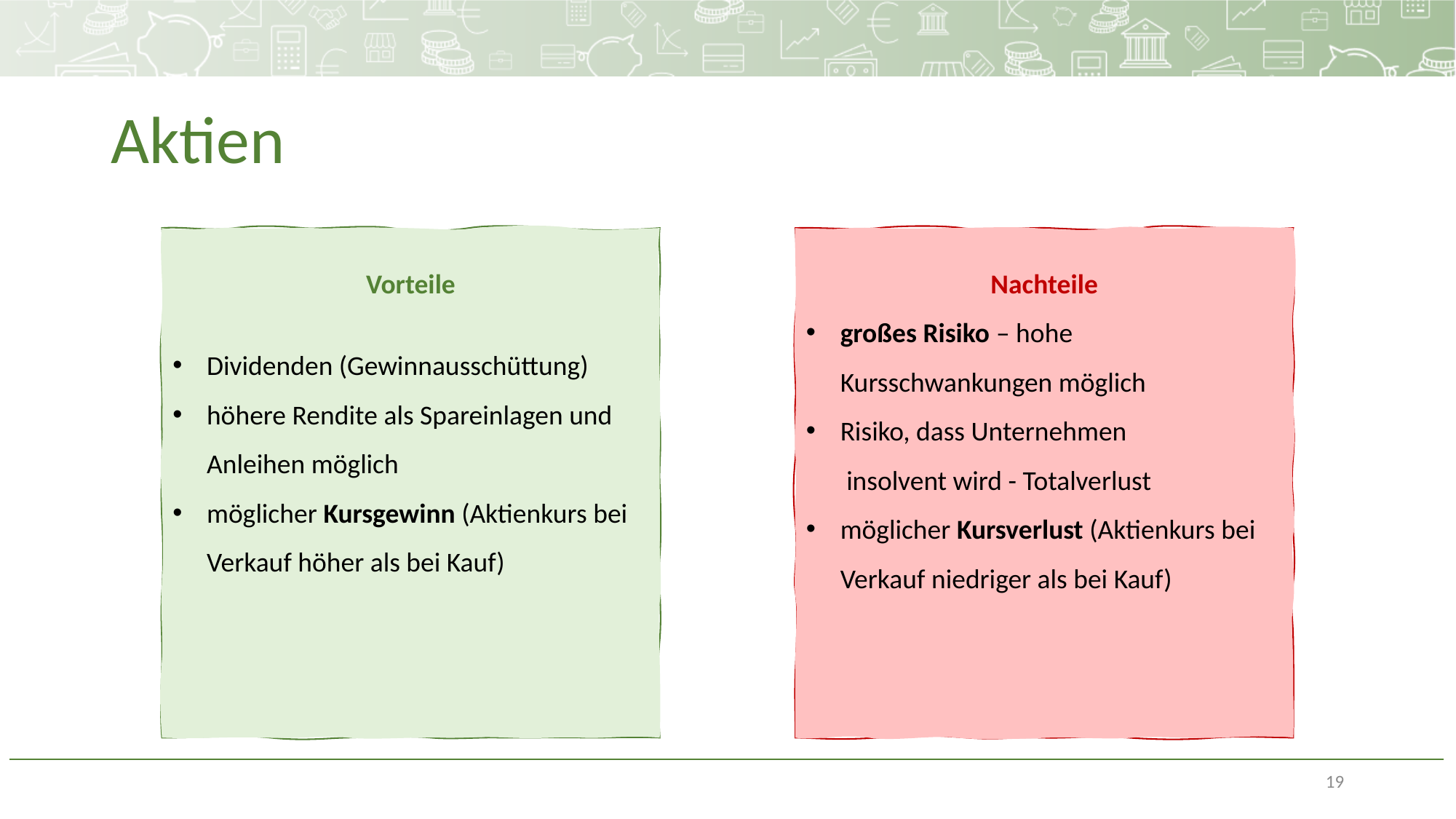

# Aktien

Vorteile

Dividenden (Gewinnausschüttung)
höhere Rendite als Spareinlagen und Anleihen möglich
möglicher Kursgewinn (Aktienkurs bei Verkauf höher als bei Kauf)

Nachteile
großes Risiko – hohe Kursschwankungen möglich
Risiko, dass Unternehmen
 insolvent wird - Totalverlust
möglicher Kursverlust (Aktienkurs bei Verkauf niedriger als bei Kauf)

19